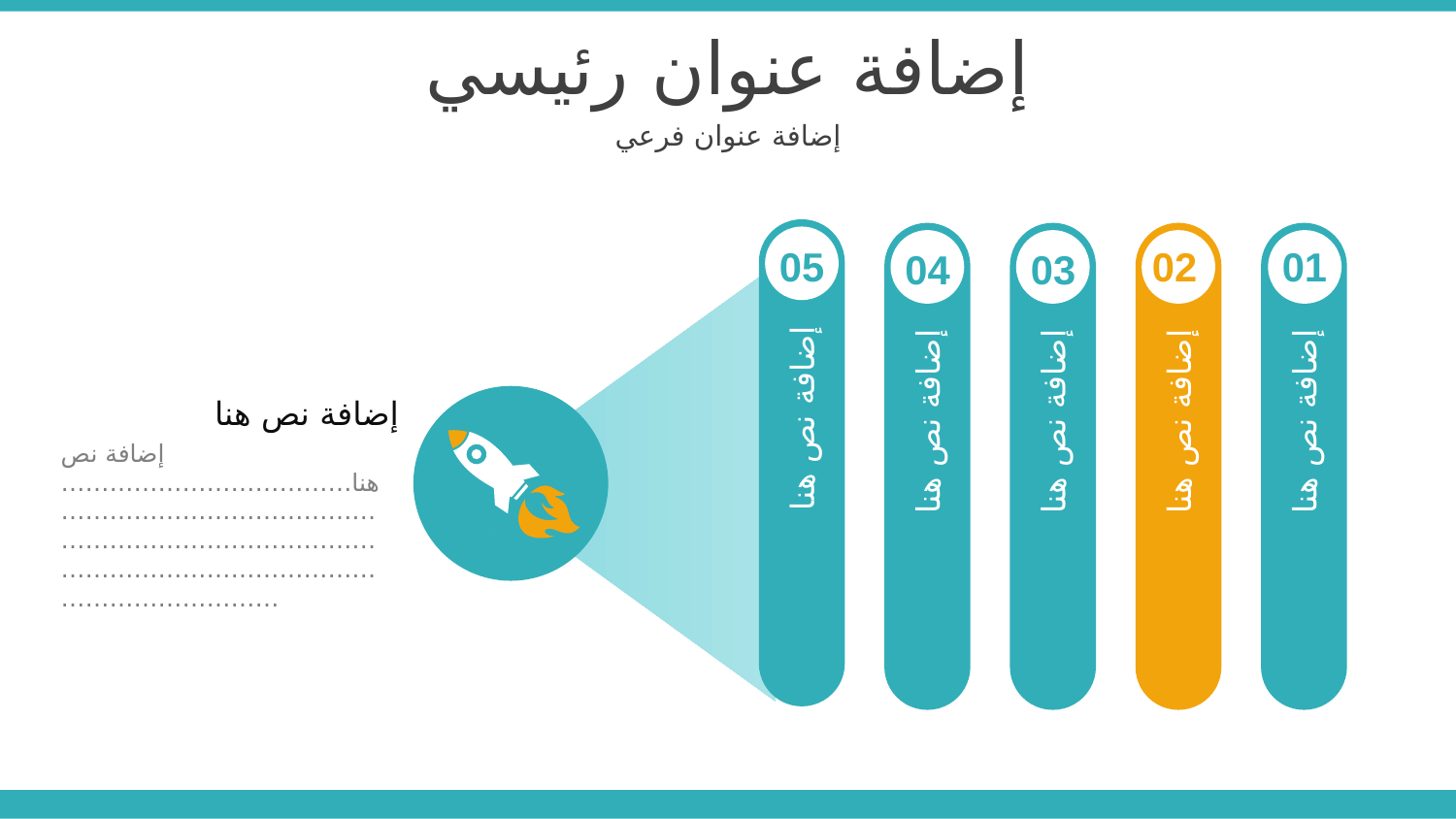

إضافة عنوان رئيسي
إضافة عنوان فرعي

05
إضافة نص هنا

04
إضافة نص هنا

03
إضافة نص هنا

إضافة نص هنا

إضافة نص هنا
01
02

إضافة نص هنا
إضافة نص هنا………………………………………………………………………………………………………………………………………………………………